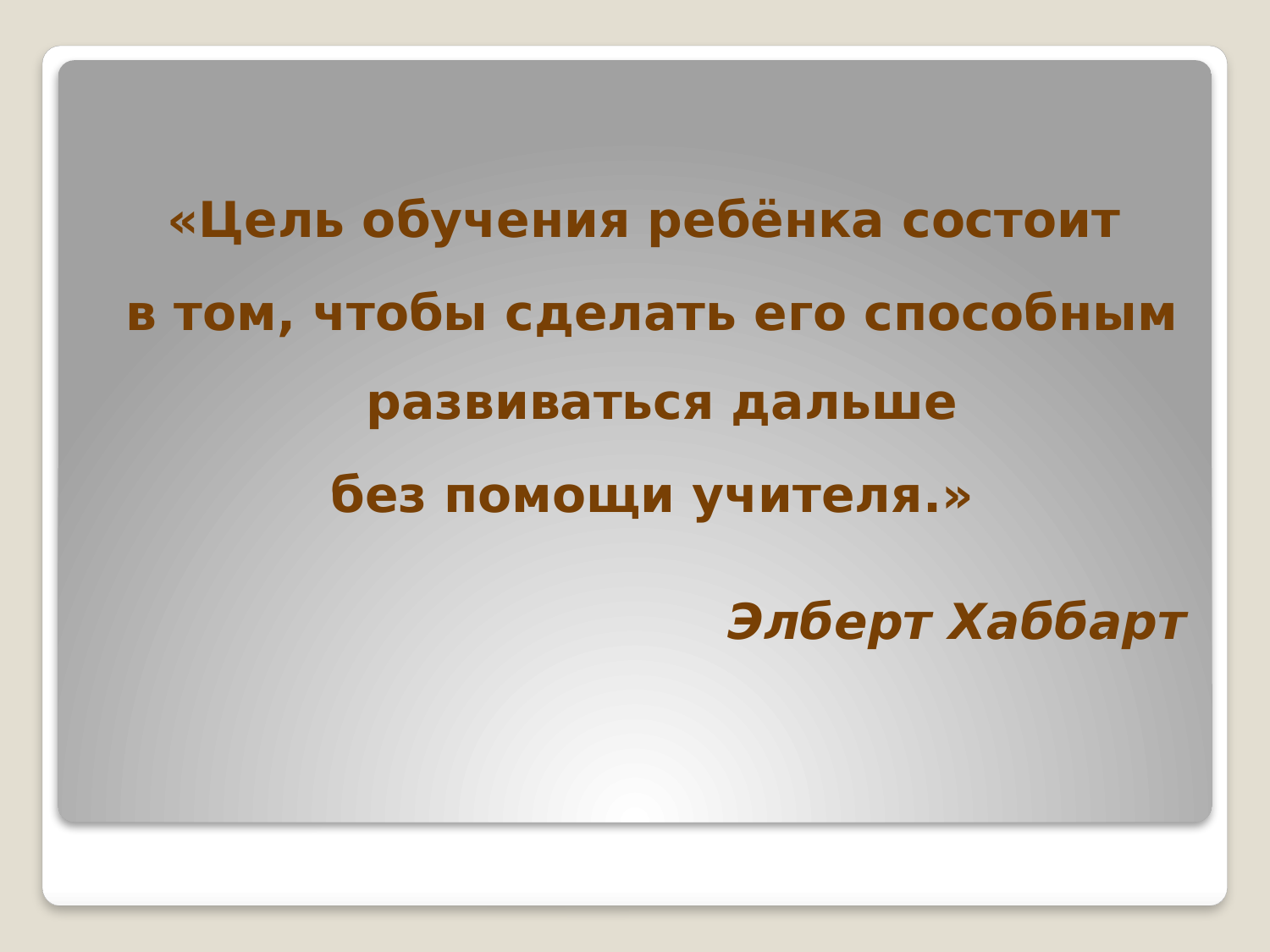

«Цель обучения ребёнка состоит
в том, чтобы сделать его способным развиваться дальше
без помощи учителя.»

                                    Элберт Хаббарт
#